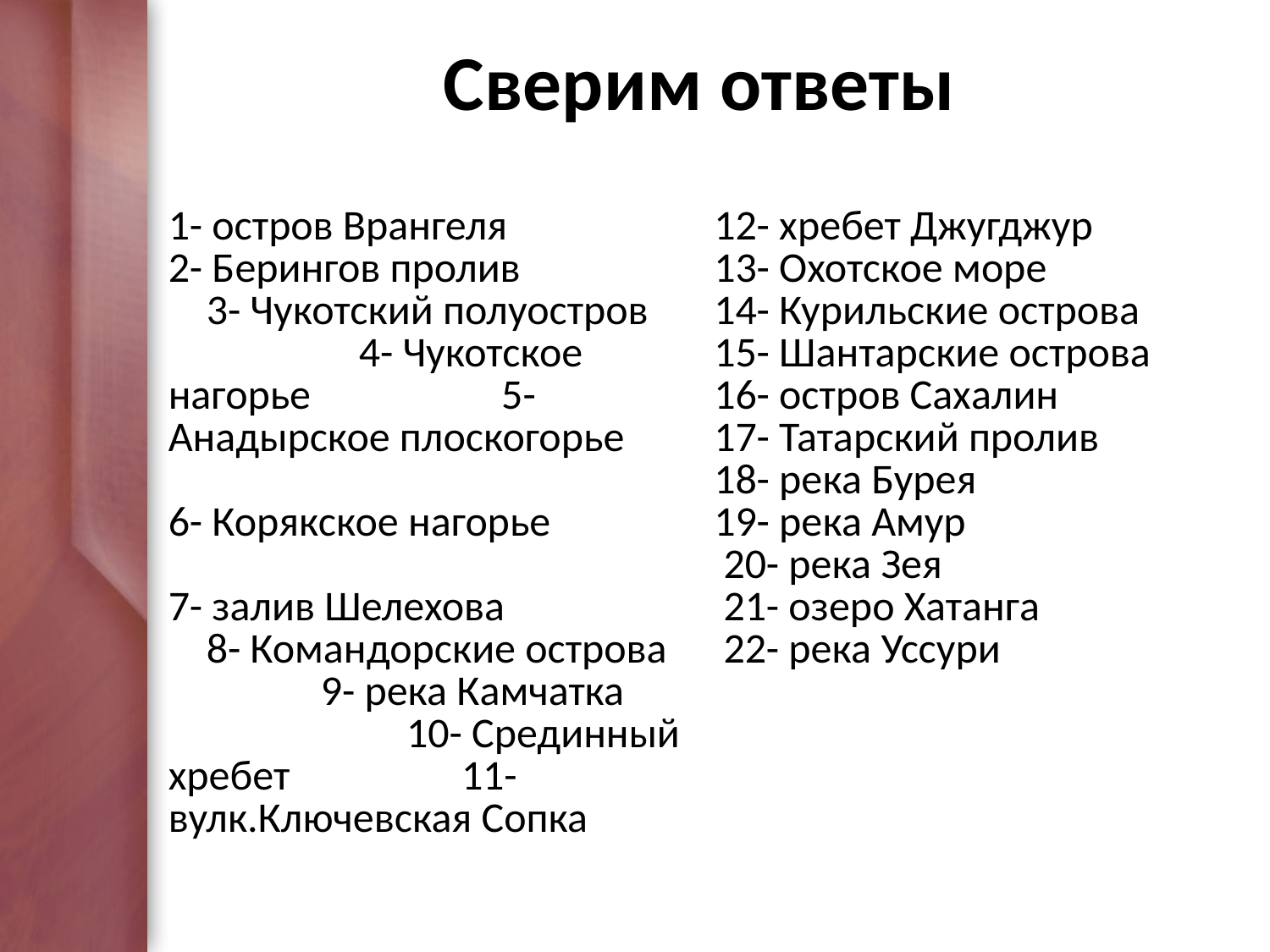

# Сверим ответы
| 1- остров Врангеля 2- Берингов пролив 3- Чукотский полуостров 4- Чукотское нагорье 5- Анадырское плоскогорье 6- Корякское нагорье 7- залив Шелехова 8- Командорские острова 9- река Камчатка 10- Срединный хребет 11- вулк.Ключевская Сопка | 12- хребет Джугджур 13- Охотское море 14- Курильские острова 15- Шантарские острова 16- остров Сахалин 17- Татарский пролив 18- река Бурея 19- река Амур 20- река Зея 21- озеро Хатанга 22- река Уссури |
| --- | --- |